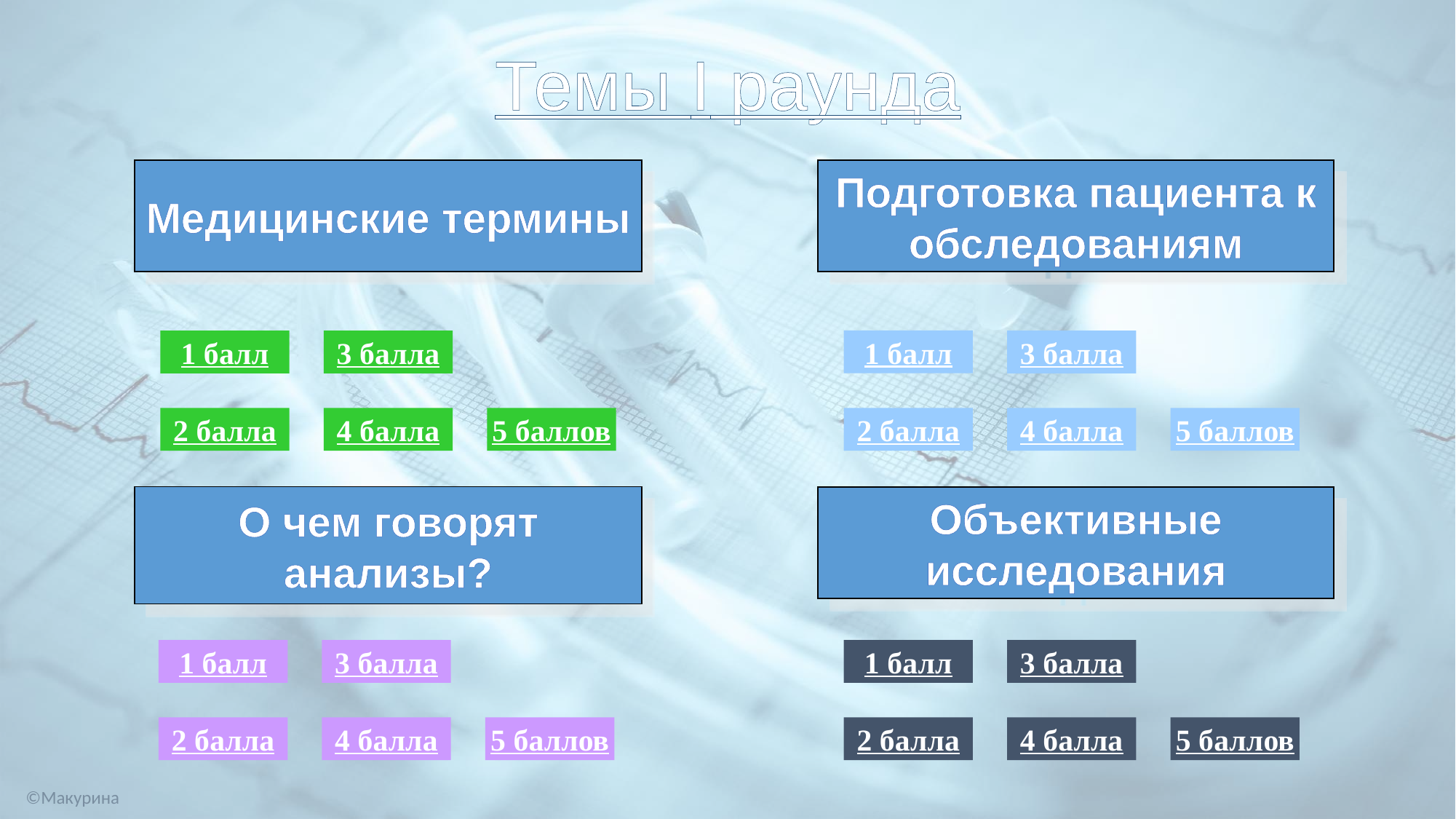

# Темы I раунда
Медицинские термины
Подготовка пациента к обследованиям
1 балл
1 балл
3 балла
3 балла
2 балла
4 балла
5 баллов
2 балла
4 балла
5 баллов
О чем говорят анализы?
Объективные исследования
1 балл
3 балла
1 балл
3 балла
2 балла
4 балла
5 баллов
2 балла
4 балла
5 баллов